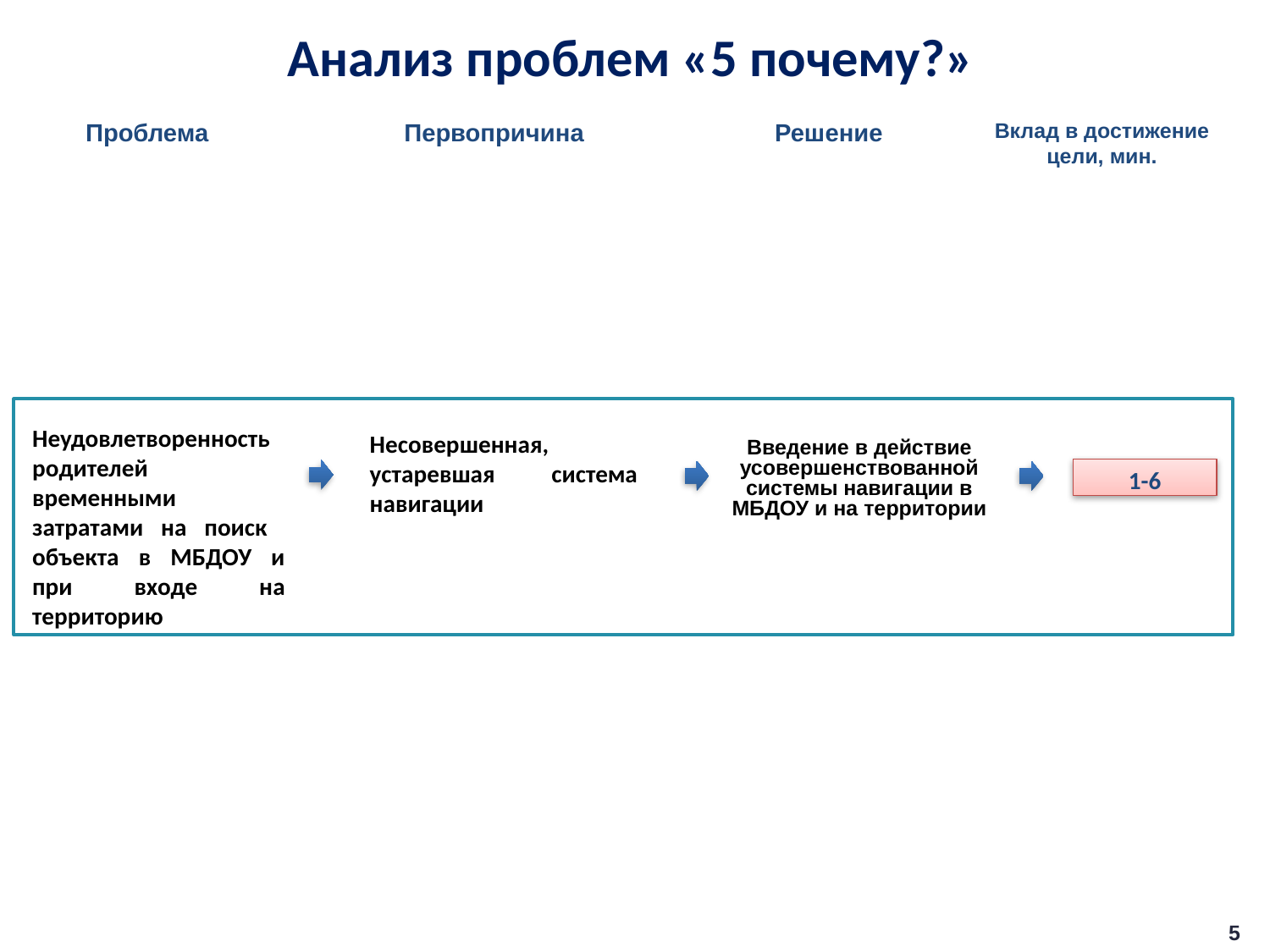

Анализ проблем «5 почему?»
Проблема
Первопричина
Решение
Вклад в достижение цели, мин.

Несовершенная, устаревшая система навигации
Неудовлетворенность родителей временными затратами на поиск  объекта в МБДОУ и при входе на территорию

Введение в действие усовершенствованной системы навигации в МБДОУ и на территории

1-6

5